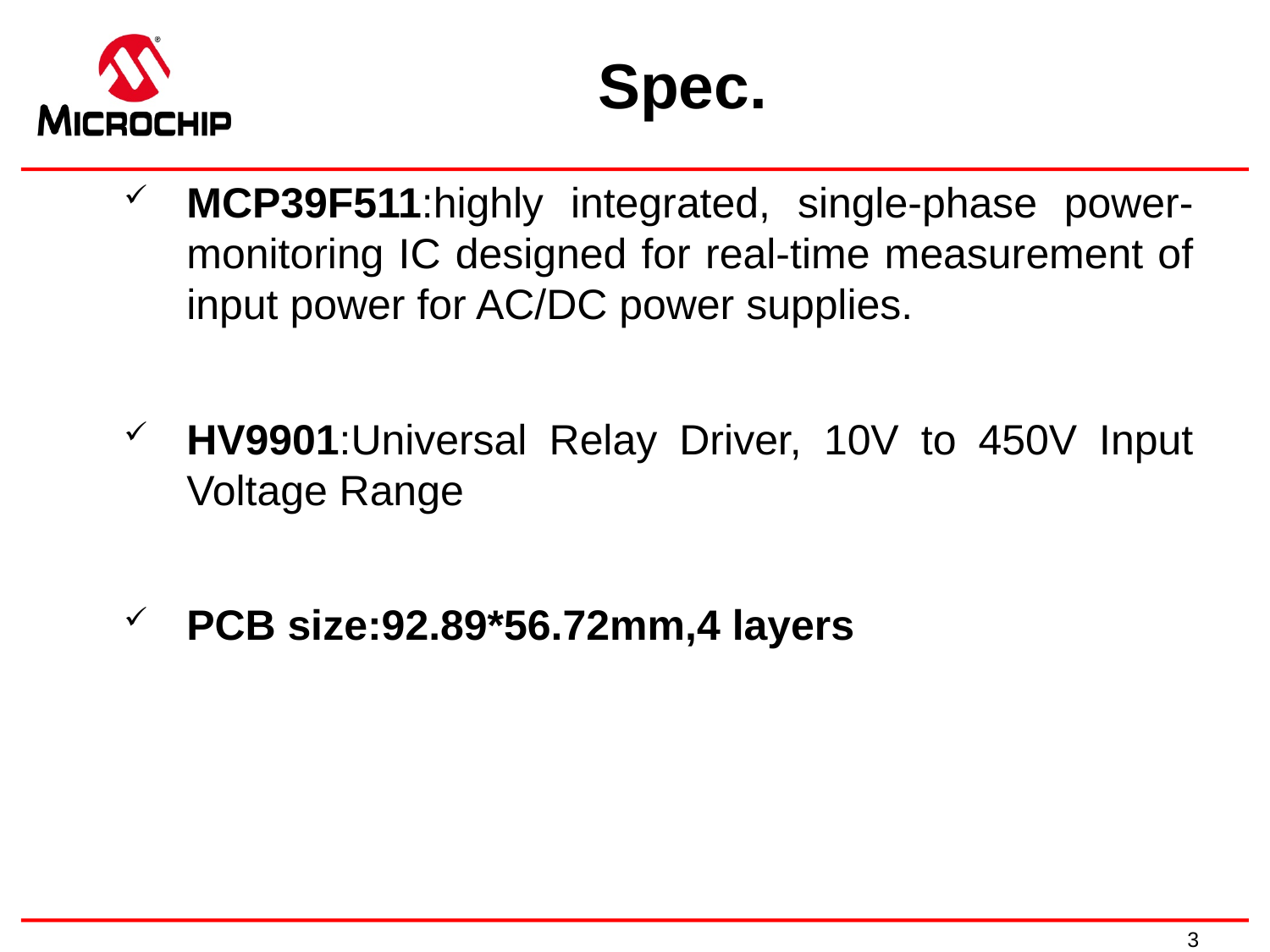

# Spec.
MCP39F511:highly integrated, single-phase power-monitoring IC designed for real-time measurement of input power for AC/DC power supplies.

HV9901:Universal Relay Driver, 10V to 450V Input Voltage Range

PCB size:92.89*56.72mm,4 layers